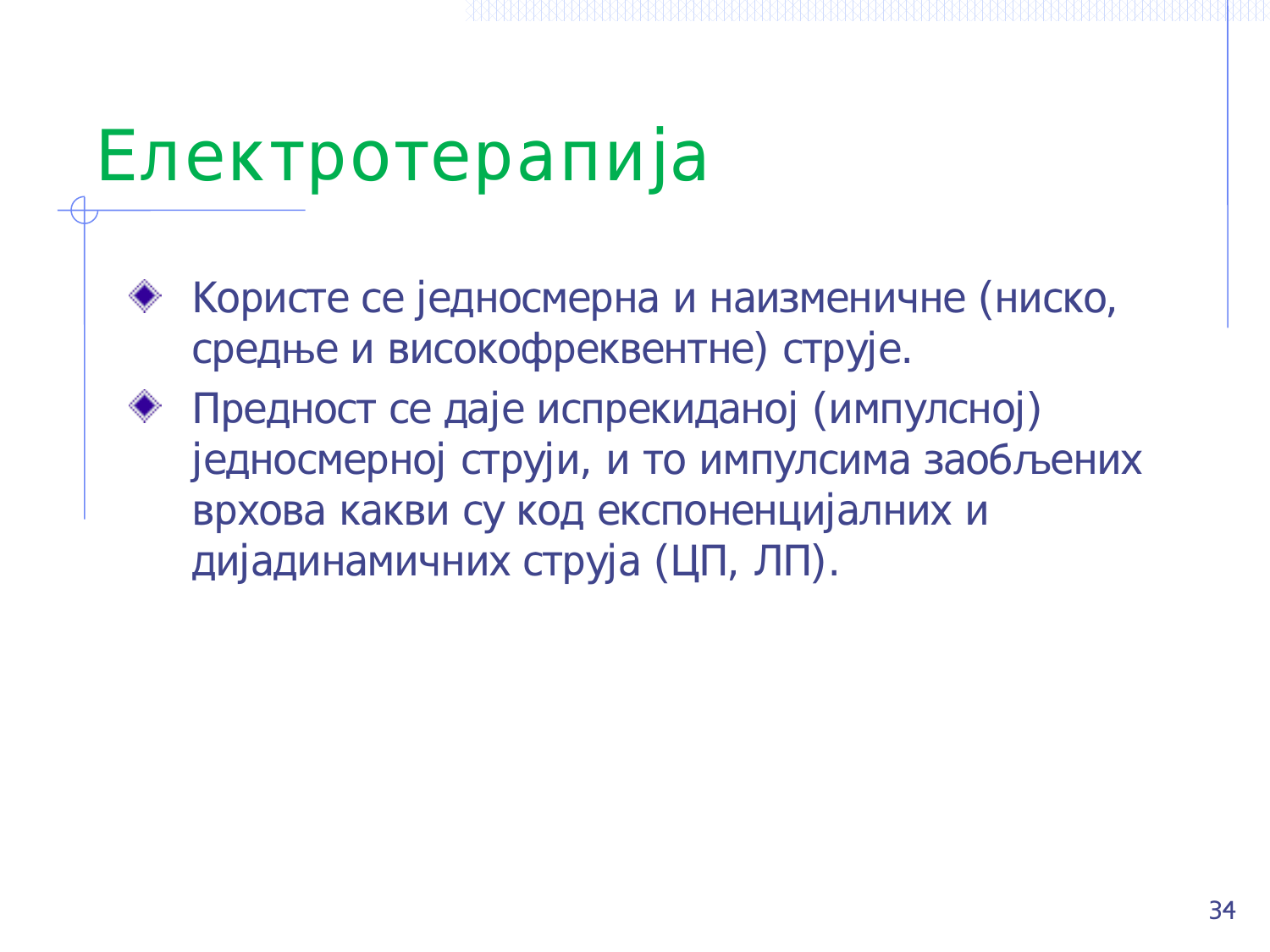

# Електротерапија
Користе се једносмерна и наизменичне (ниско, средње и високофреквентне) струје.
Предност се даје испрекиданој (импулсној) једносмерној струји, и то импулсима заобљених врхова какви су код експоненцијалних и дијадинамичних струја (ЦП, ЛП).
34